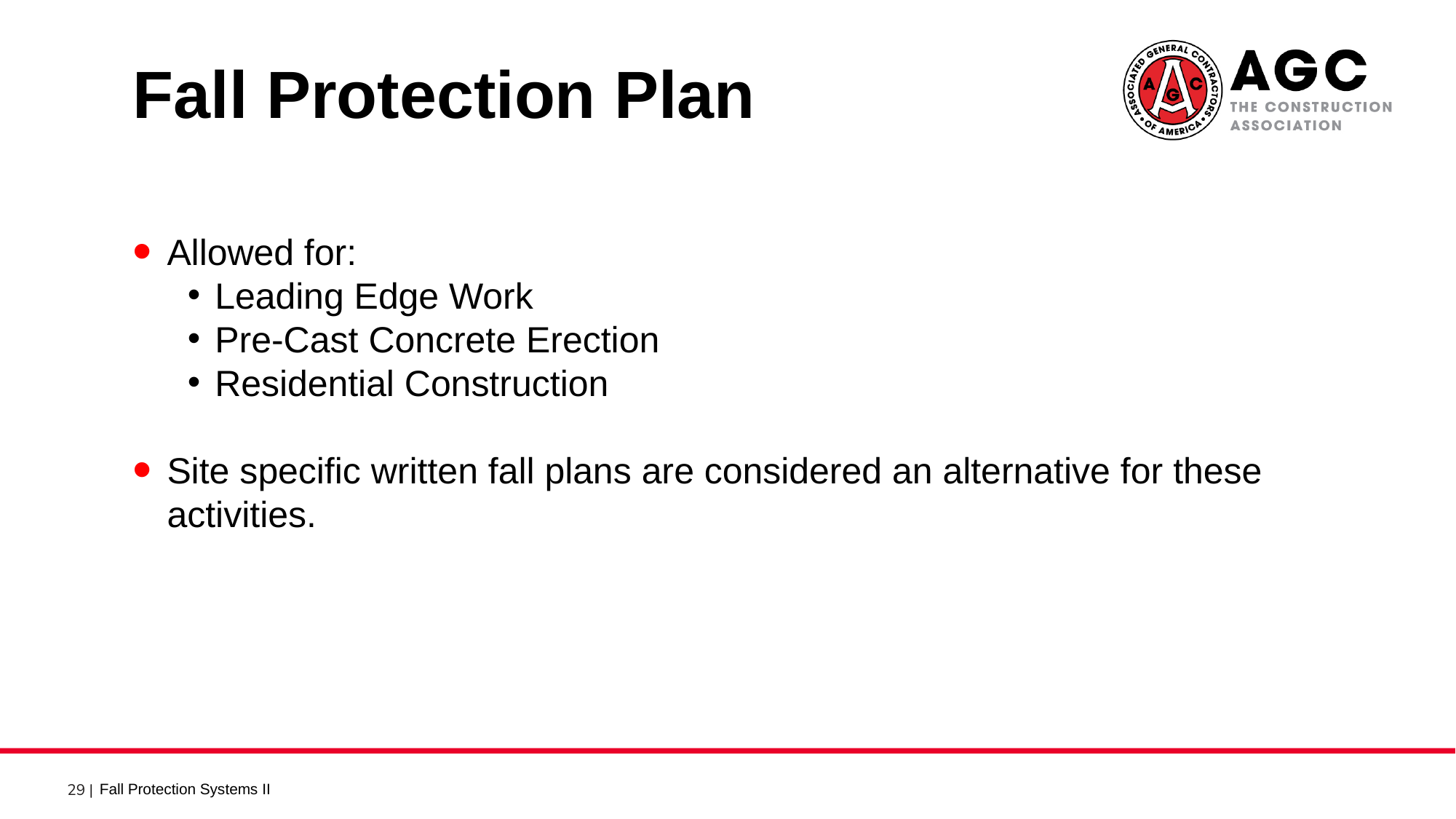

Fall Protection Plan 1
Allowed for:
Leading Edge Work
Pre-Cast Concrete Erection
Residential Construction

Site specific written fall plans are considered an alternative for these activities.

Fall Protection Systems II